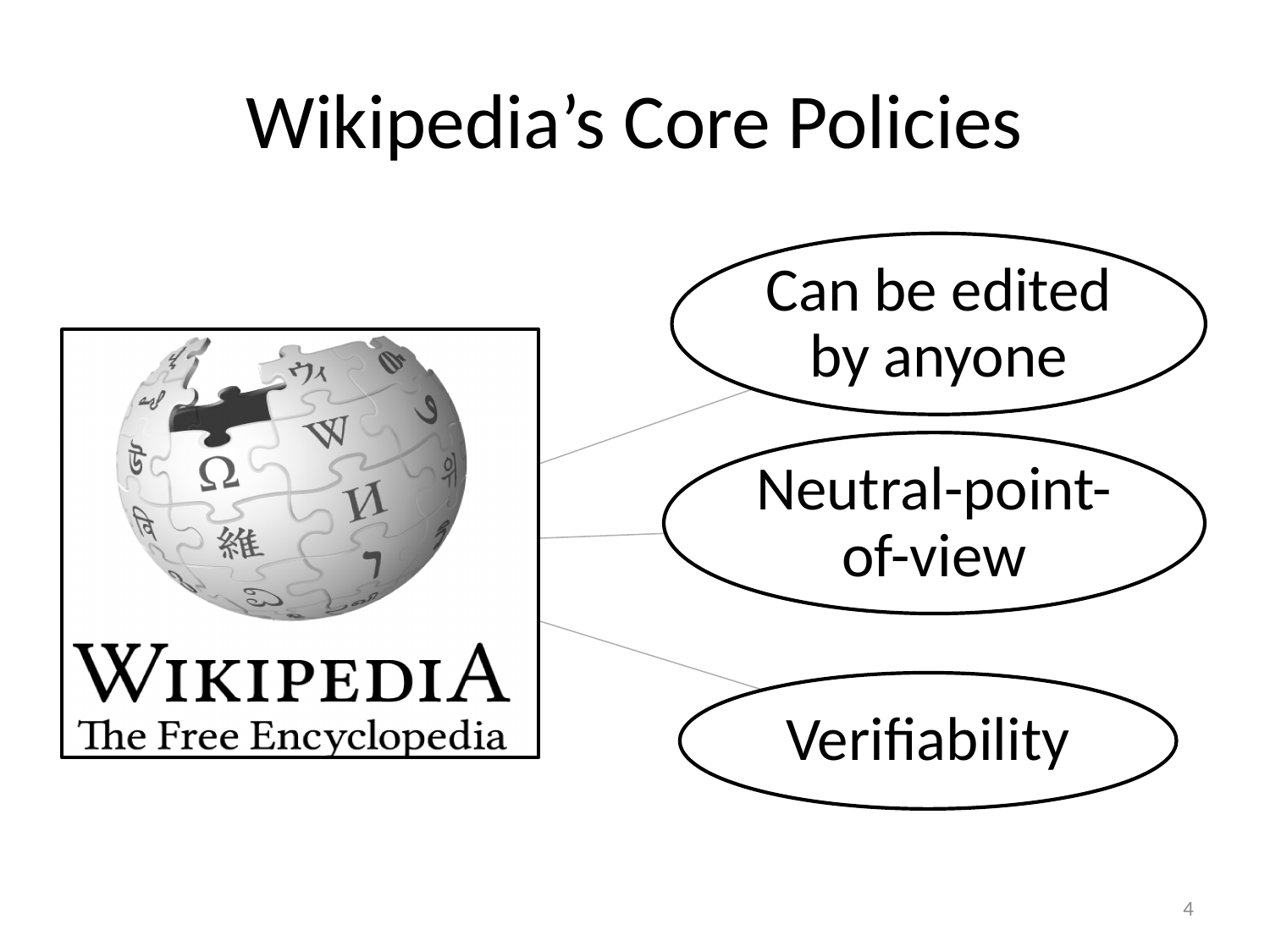

# Wikipedia’s Core Policies
Can be edited by anyone
Neutral-point-of-view
Verifiability
4